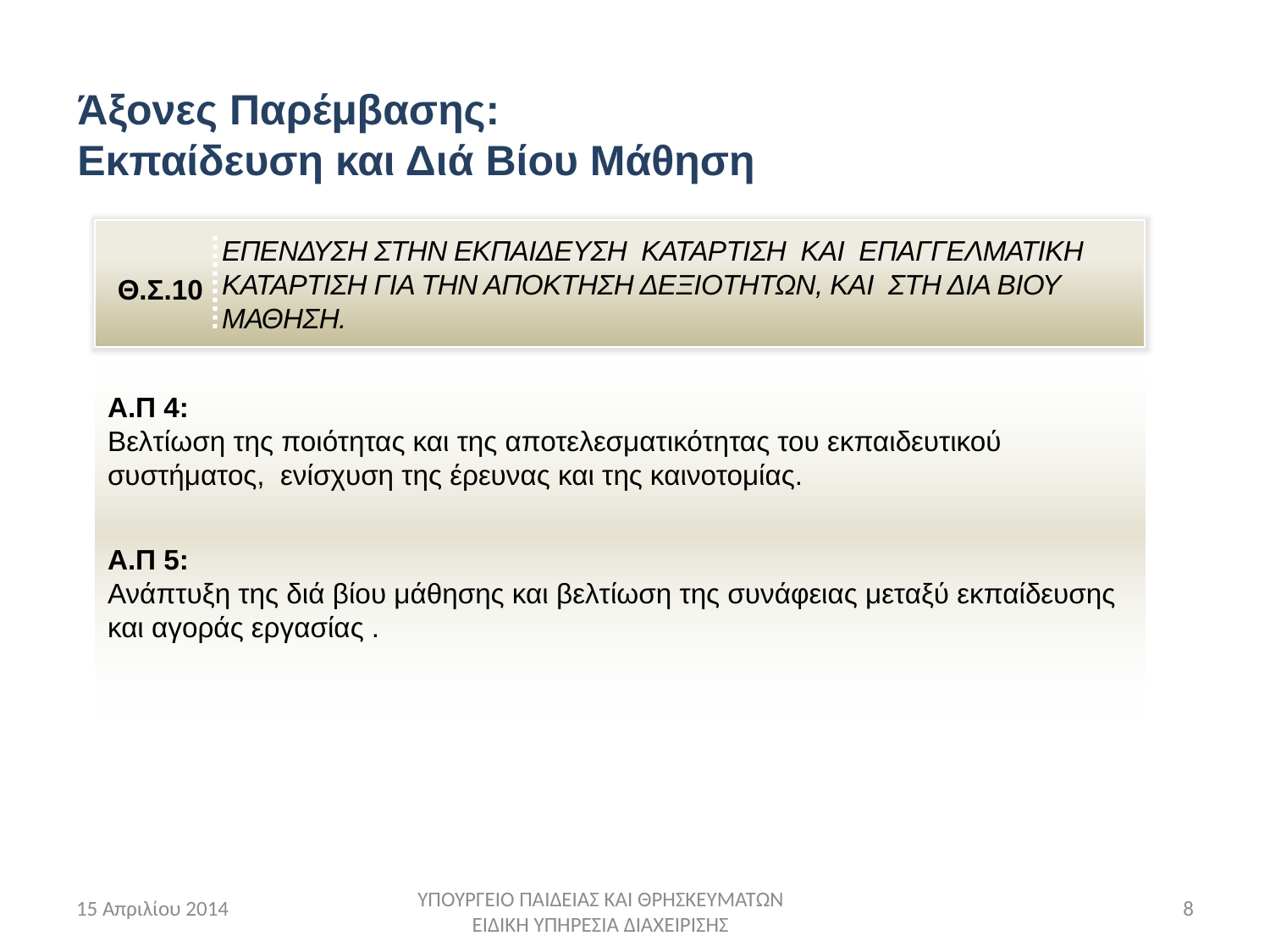

Άξονες Παρέμβασης:
Εκπαίδευση και Διά Βίου Μάθηση
ΕΠΕΝΔΥΣΗ ΣΤΗΝ ΕΚΠΑΙΔΕΥΣΗ  ΚΑΤΑΡΤΙΣΗ  ΚΑΙ  ΕΠΑΓΓΕΛΜΑΤΙΚΗ  ΚΑΤΑΡΤΙΣΗ ΓΙΑ ΤΗΝ ΑΠΟΚΤΗΣΗ ΔΕΞΙΟΤΗΤΩΝ, ΚΑΙ  ΣΤΗ ΔΙΑ ΒΙΟΥ ΜΑΘΗΣΗ.
Θ.Σ.10

Α.Π 4:
Βελτίωση της ποιότητας και της αποτελεσματικότητας του εκπαιδευτικού συστήματος,  ενίσχυση της έρευνας και της καινοτομίας.

Α.Π 5:
Ανάπτυξη της διά βίου μάθησης και βελτίωση της συνάφειας μεταξύ εκπαίδευσης και αγοράς εργασίας .

15 Απριλίου 2014
8
ΥΠΟΥΡΓΕΙΟ ΠΑΙΔΕΙΑΣ ΚΑΙ ΘΡΗΣΚΕΥΜΑΤΩΝ
ΕΙΔΙΚΗ ΥΠΗΡΕΣΙΑ ΔΙΑΧΕΙΡΙΣΗΣ